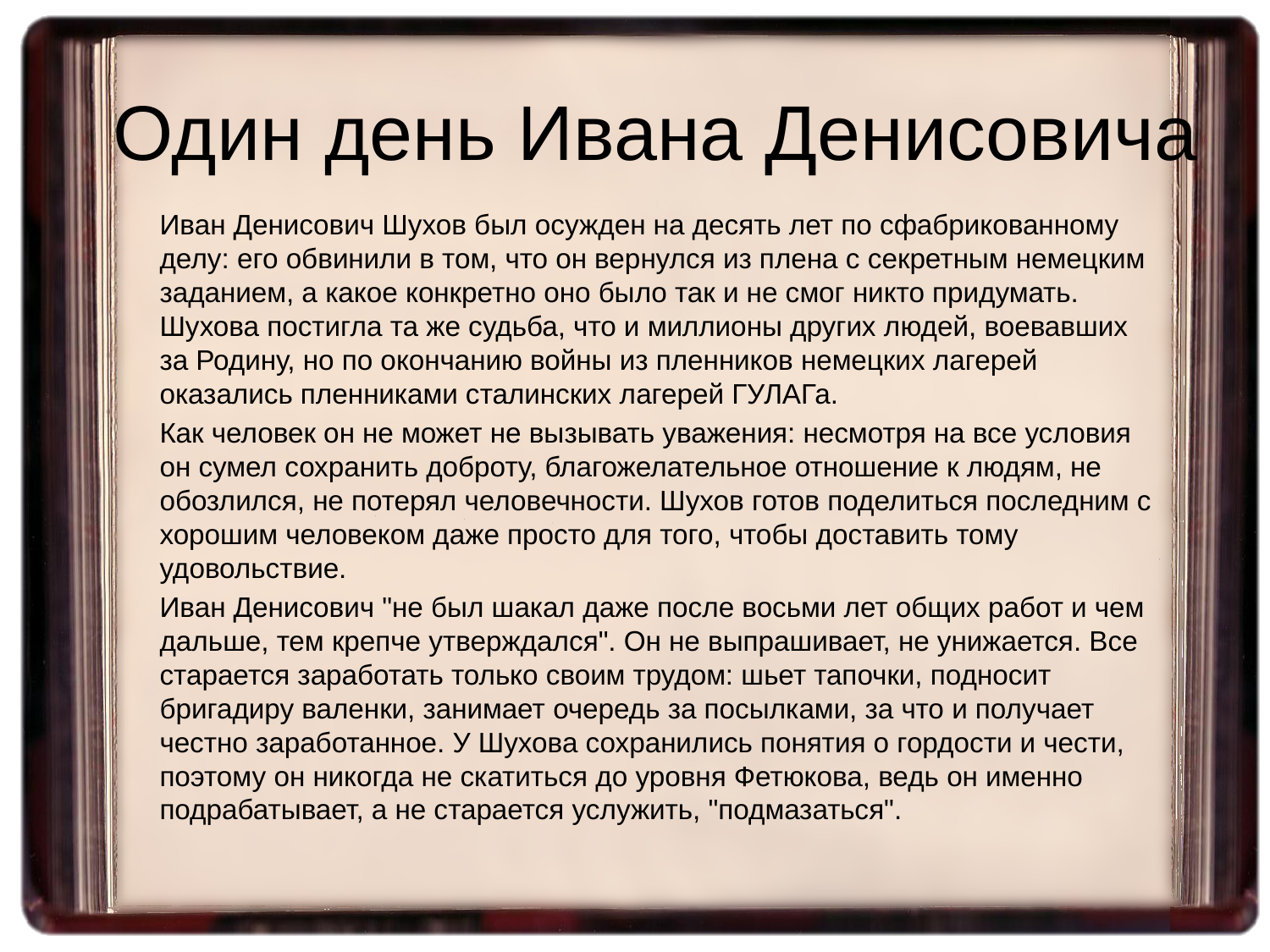

Один день Ивана Денисовича
	Иван Денисович Шухов был осужден на десять лет по сфабрикованному делу: его обвинили в том, что он вернулся из плена с секретным немецким заданием, а какое конкретно оно было так и не смог никто придумать. Шухова постигла та же судьба, что и миллионы других людей, воевавших за Родину, но по окончанию войны из пленников немецких лагерей оказались пленниками сталинских лагерей ГУЛАГа.
	Как человек он не может не вызывать уважения: несмотря на все условия он сумел сохранить доброту, благожелательное отношение к людям, не обозлился, не потерял человечности. Шухов готов поделиться последним с хорошим человеком даже просто для того, чтобы доставить тому удовольствие.
	Иван Денисович "не был шакал даже после восьми лет общих работ и чем дальше, тем крепче утверждался". Он не выпрашивает, не унижается. Все старается заработать только своим трудом: шьет тапочки, подносит бригадиру валенки, занимает очередь за посылками, за что и получает честно заработанное. У Шухова сохранились понятия о гордости и чести, поэтому он никогда не скатиться до уровня Фетюкова, ведь он именно подрабатывает, а не старается услужить, "подмазаться".